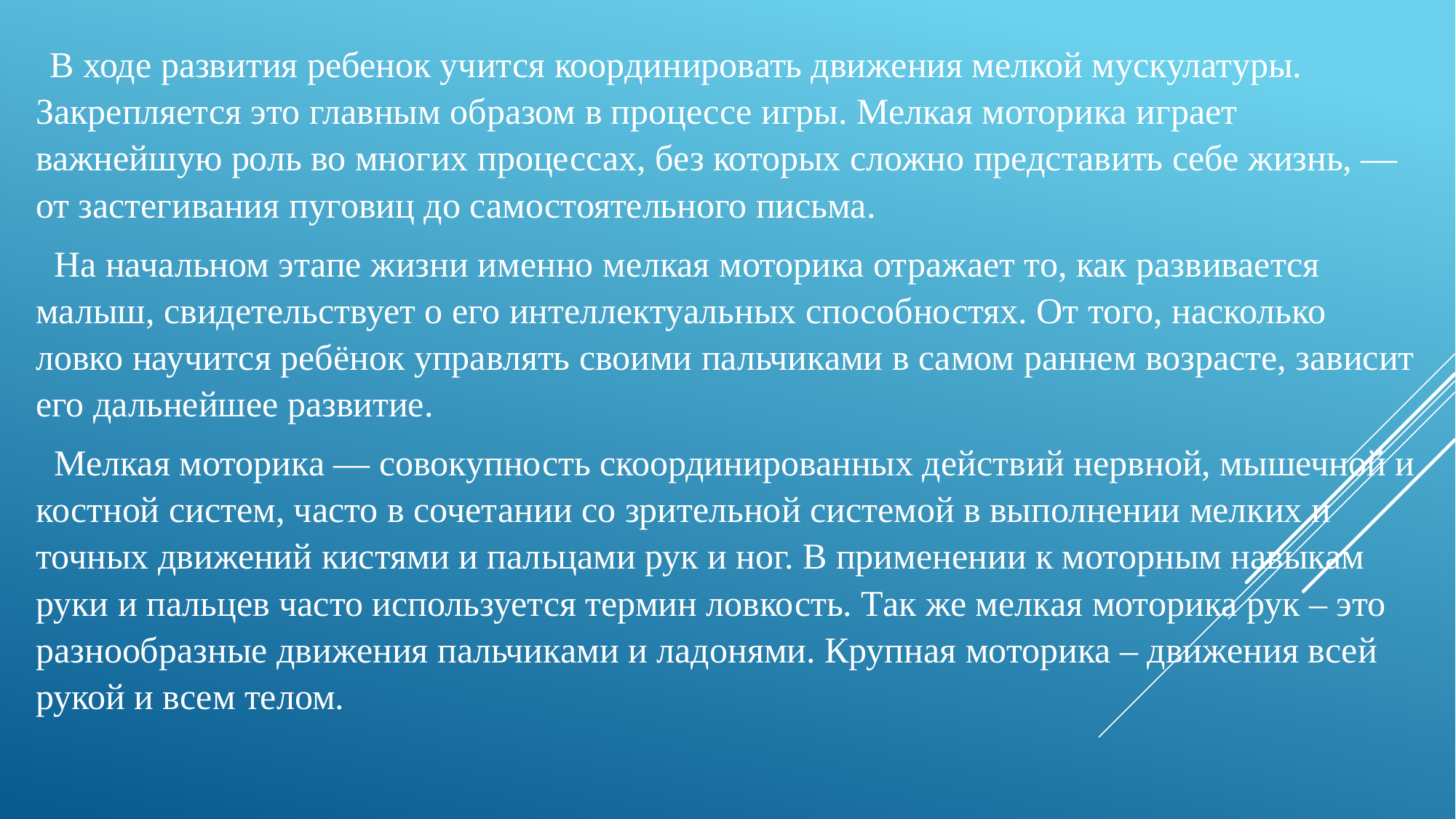

В ходе развития ребенок учится координировать движения мелкой мускулатуры. Закрепляется это главным образом в процессе игры. Мелкая моторика играет важнейшую роль во многих процессах, без которых сложно представить себе жизнь, — от застегивания пуговиц до самостоятельного письма.
  На начальном этапе жизни именно мелкая моторика отражает то, как развивается малыш, свидетельствует о его интеллектуальных способностях. От того, насколько ловко научится ребёнок управлять своими пальчиками в самом раннем возрасте, зависит его дальнейшее развитие.
  Мелкая моторика — совокупность скоординированных действий нервной, мышечной и костной систем, часто в сочетании со зрительной системой в выполнении мелких и точных движений кистями и пальцами рук и ног. В применении к моторным навыкам руки и пальцев часто используется термин ловкость. Так же мелкая моторика рук – это разнообразные движения пальчиками и ладонями. Крупная моторика – движения всей рукой и всем телом.